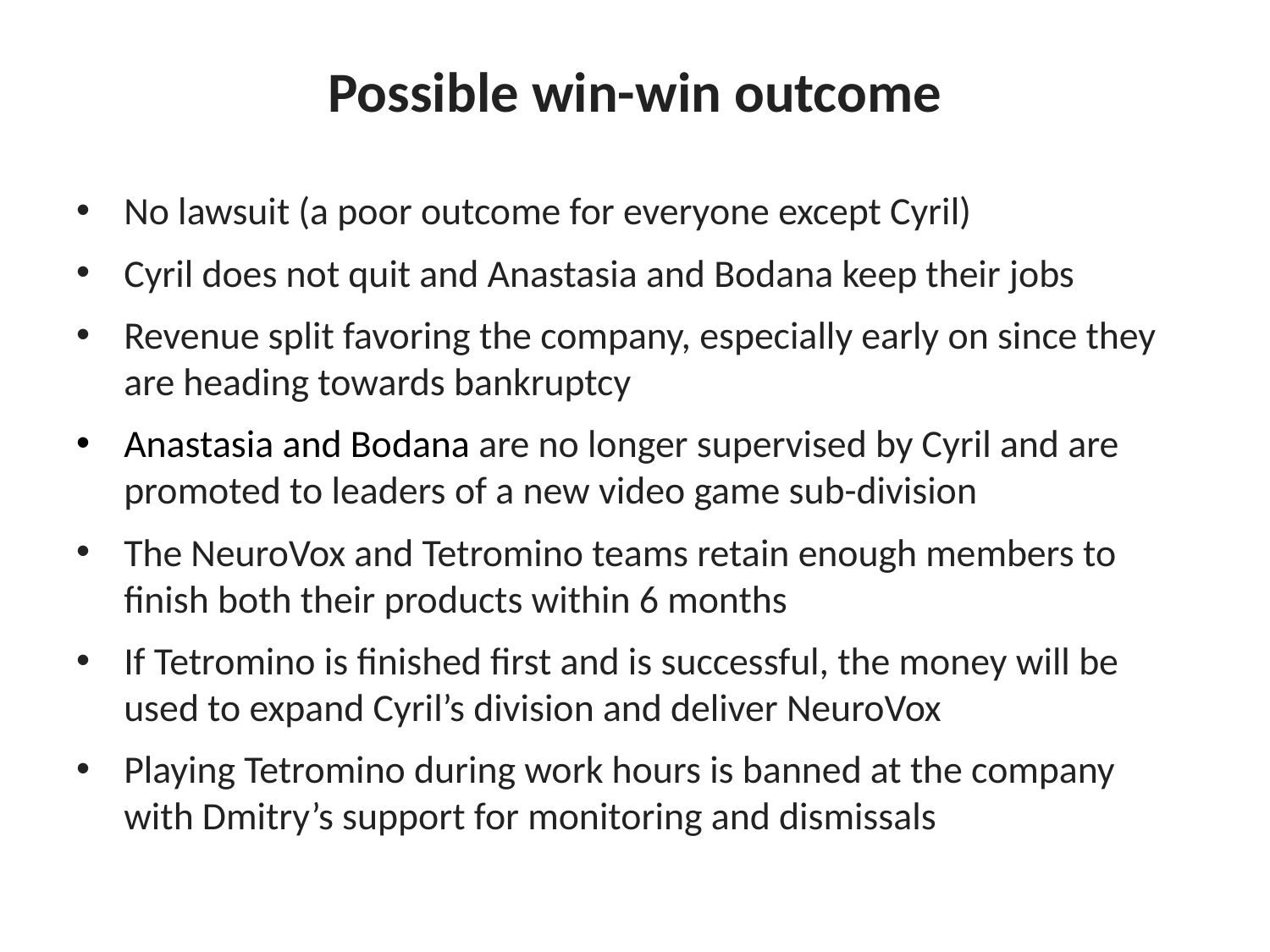

# Possible win-win outcome
No lawsuit (a poor outcome for everyone except Cyril)
Cyril does not quit and Anastasia and Bodana keep their jobs
Revenue split favoring the company, especially early on since they are heading towards bankruptcy
Anastasia and Bodana are no longer supervised by Cyril and are promoted to leaders of a new video game sub-division
The NeuroVox and Tetromino teams retain enough members to finish both their products within 6 months
If Tetromino is finished first and is successful, the money will be used to expand Cyril’s division and deliver NeuroVox
Playing Tetromino during work hours is banned at the company with Dmitry’s support for monitoring and dismissals